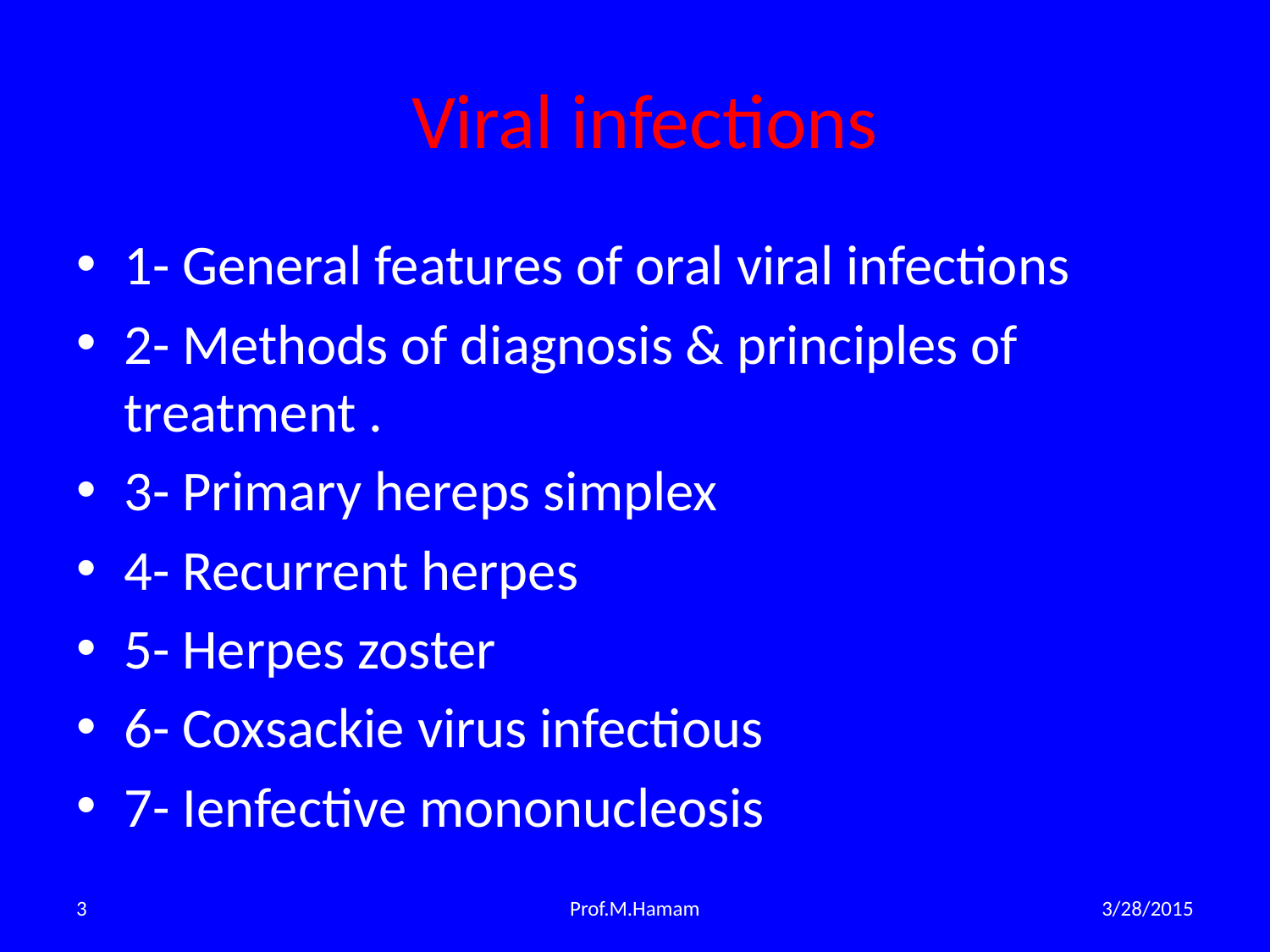

# Viral infections
1- General features of oral viral infections
2- Methods of diagnosis & principles of treatment .
3- Primary hereps simplex
4- Recurrent herpes
5- Herpes zoster
6- Coxsackie virus infectious
7- Ienfective mononucleosis
3
Prof.M.Hamam
3/28/2015